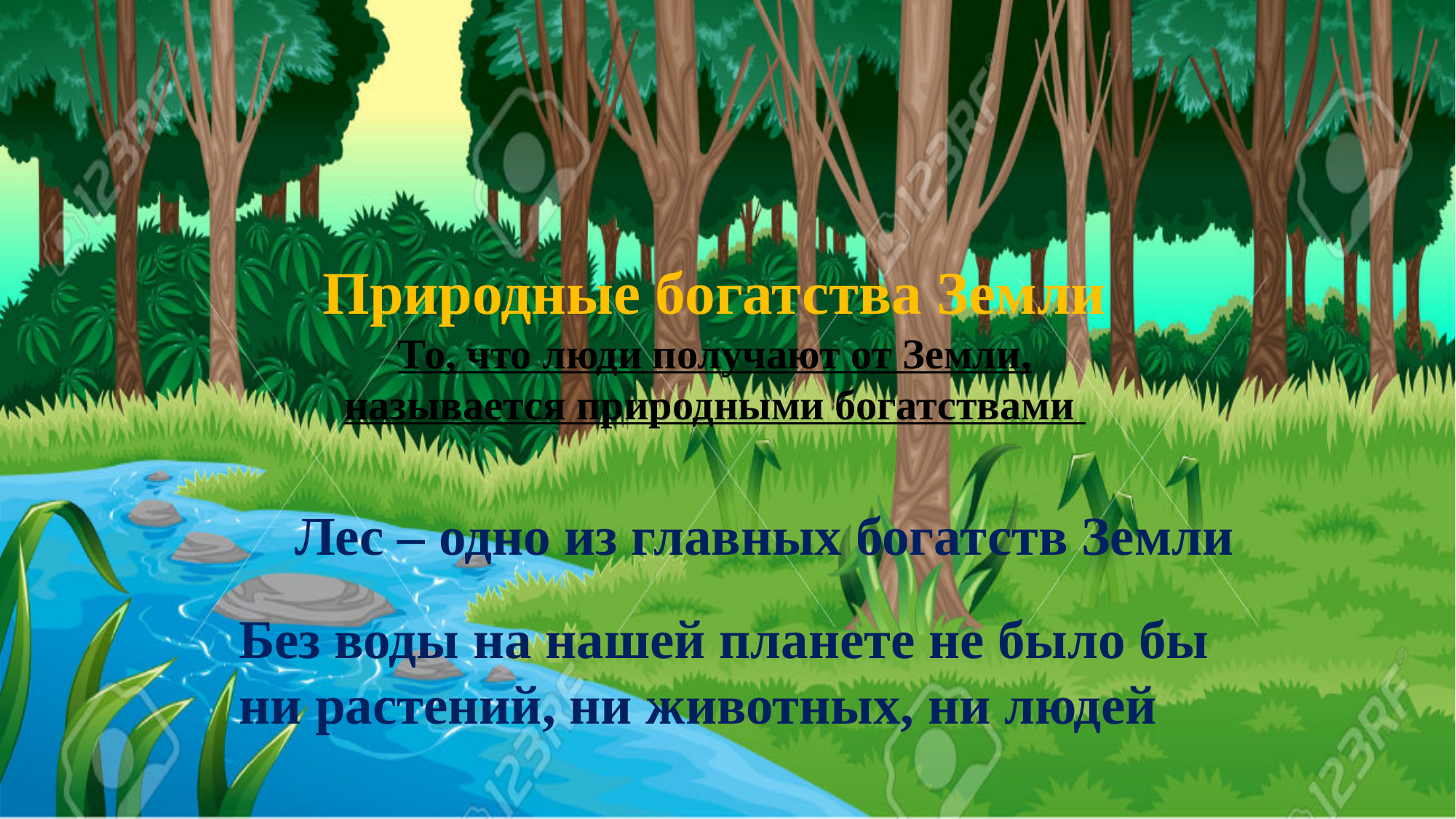

Природные богатства Земли
То, что люди получают от Земли, называется природными богатствами
Лес – одно из главных богатств Земли
Без воды на нашей планете не было бы ни растений, ни животных, ни людей